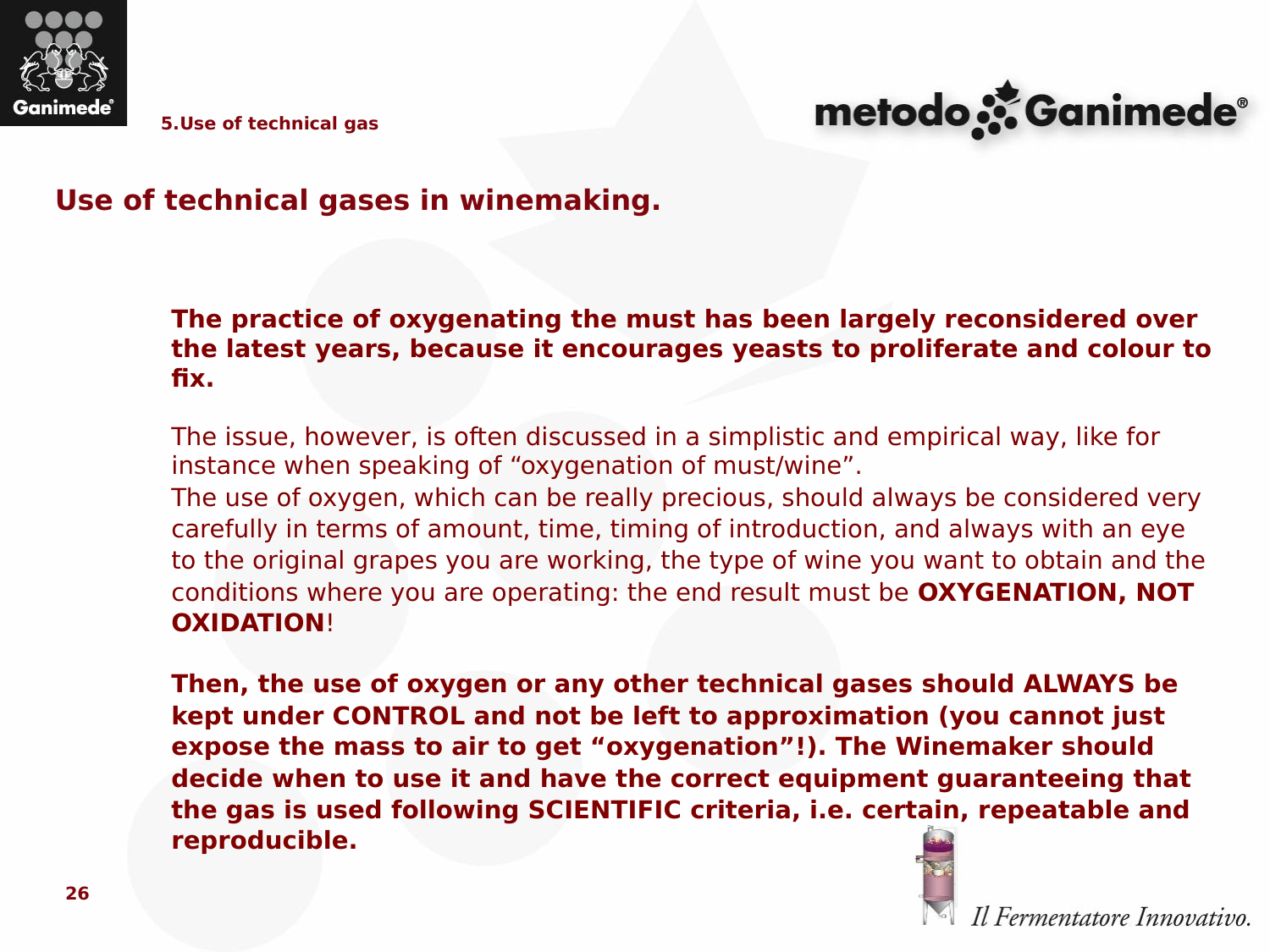

5.Use of technical gas
Use of technical gases in winemaking.
The practice of oxygenating the must has been largely reconsidered over the latest years, because it encourages yeasts to proliferate and colour to fix.

The issue, however, is often discussed in a simplistic and empirical way, like for instance when speaking of “oxygenation of must/wine”.
The use of oxygen, which can be really precious, should always be considered very carefully in terms of amount, time, timing of introduction, and always with an eye to the original grapes you are working, the type of wine you want to obtain and the conditions where you are operating: the end result must be OXYGENATION, NOT OXIDATION!

Then, the use of oxygen or any other technical gases should ALWAYS be kept under CONTROL and not be left to approximation (you cannot just expose the mass to air to get “oxygenation”!). The Winemaker should decide when to use it and have the correct equipment guaranteeing that the gas is used following SCIENTIFIC criteria, i.e. certain, repeatable and reproducible.
26